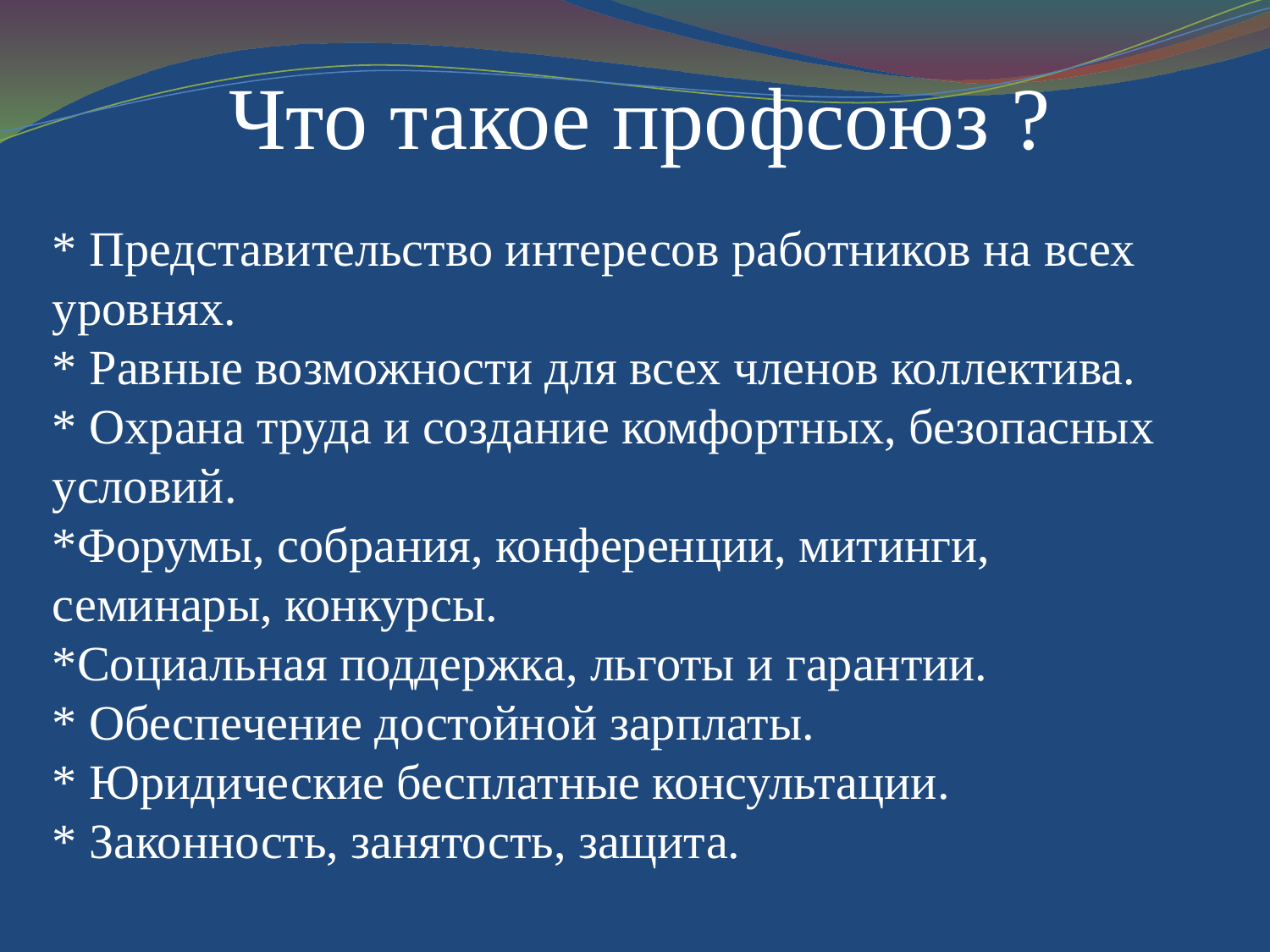

* Представительство интересов работников на всех уровнях.
* Равные возможности для всех членов коллектива.
* Охрана труда и создание комфортных, безопасных условий.
*Форумы, собрания, конференции, митинги, семинары, конкурсы.
*Социальная поддержка, льготы и гарантии.
* Обеспечение достойной зарплаты.
* Юридические бесплатные консультации.
* Законность, занятость, защита.
# Что такое профсоюз ?